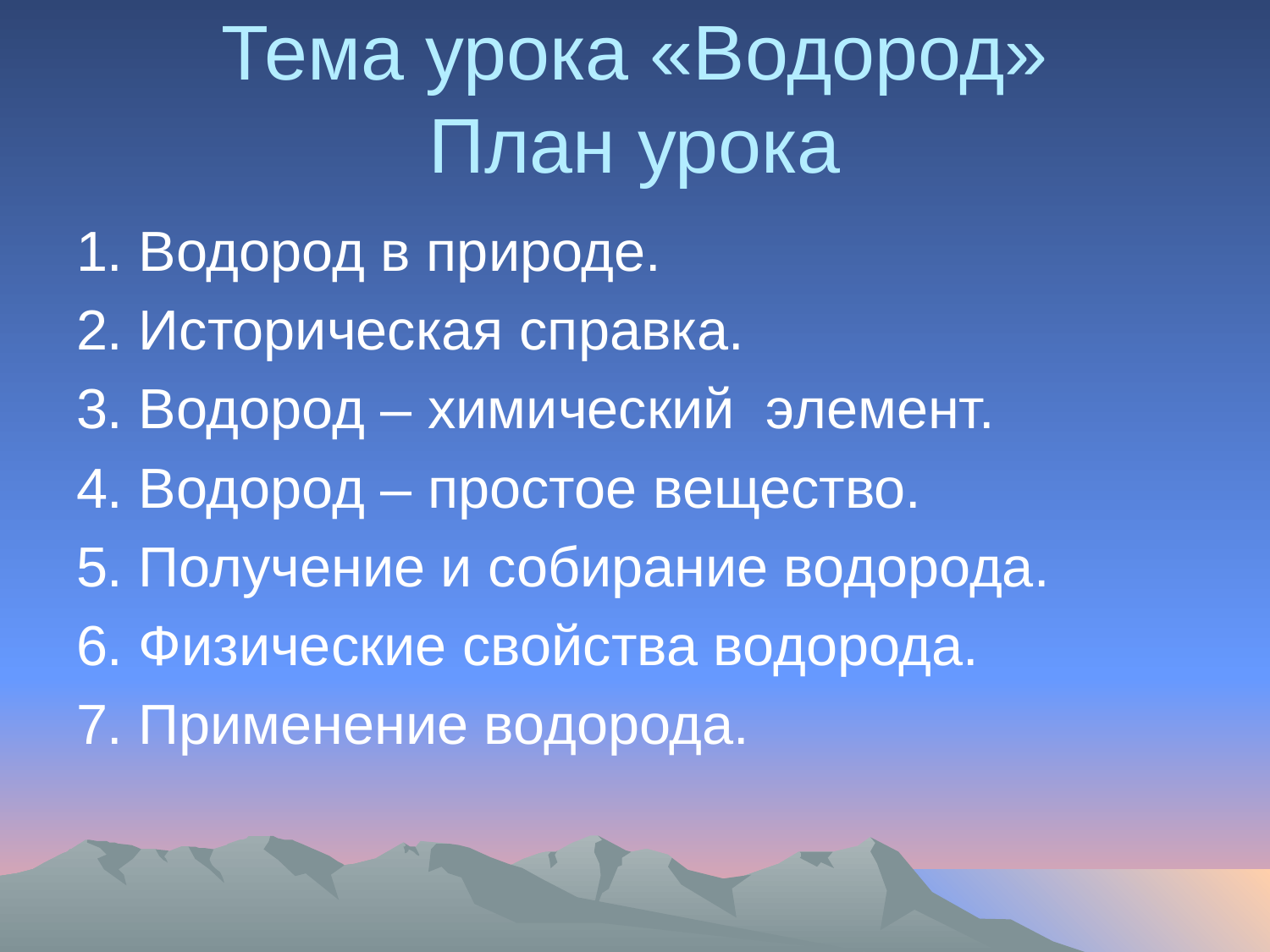

# Тема урока «Водород» План урока
1. Водород в природе.
2. Историческая справка.
3. Водород – химический  элемент.
4. Водород – простое вещество.
5. Получение и собирание водорода.
6. Физические свойства водорода.
7. Применение водорода.